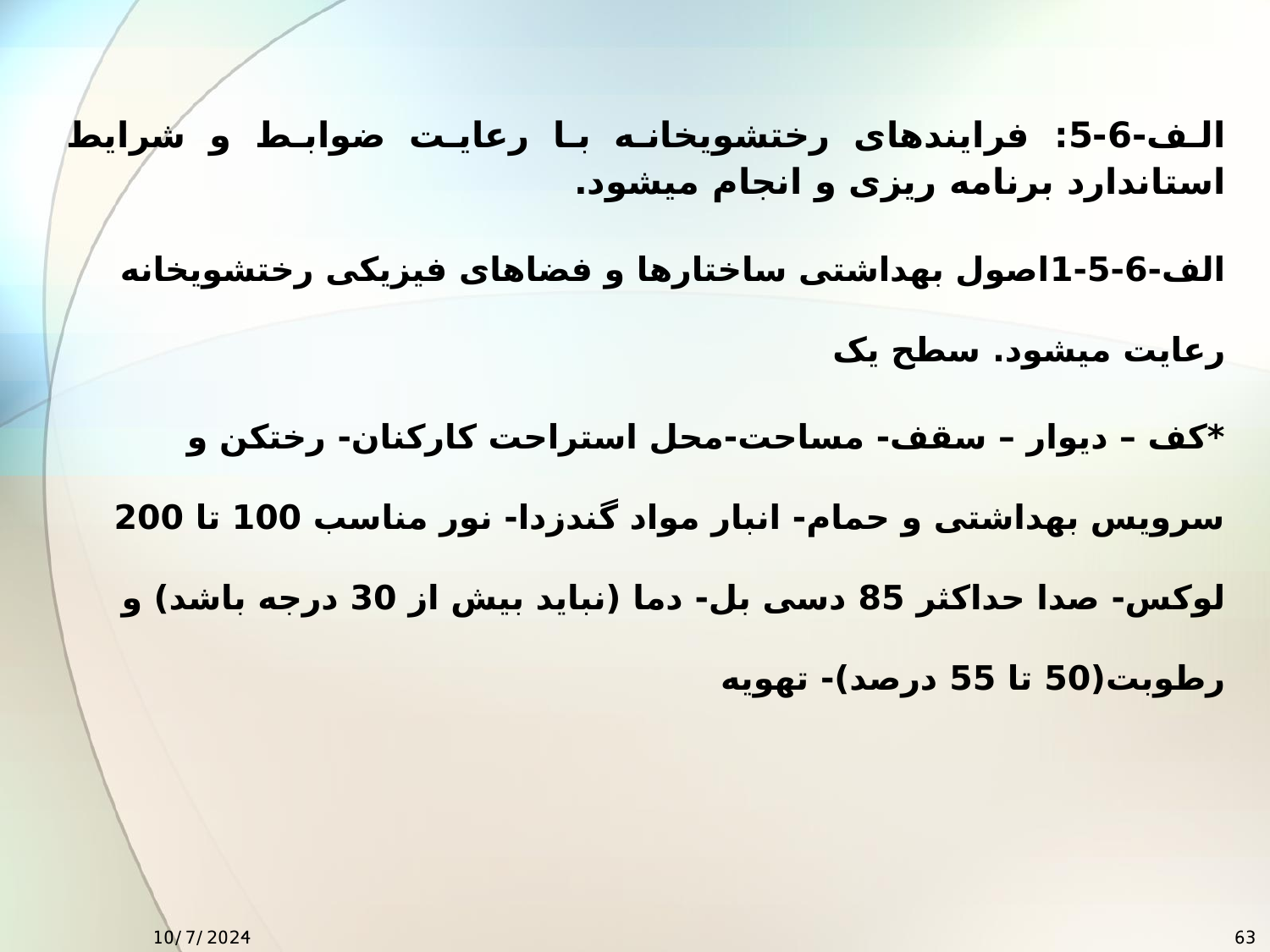

الف-6-5: فرایندهای رختشویخانه با رعایت ضوابط و شرایط استاندارد برنامه ریزی و انجام میشود.
الف-6-5-1	اصول بهداشتی ساختارها و فضاهای فیزیکی رختشویخانه رعایت میشود. 	سطح یک
*کف – دیوار – سقف- مساحت-محل استراحت کارکنان- رختکن و سرویس بهداشتی و حمام- انبار مواد گندزدا- نور مناسب 100 تا 200 لوکس- صدا حداکثر 85 دسی بل- دما (نباید بیش از 30 درجه باشد) و رطوبت(50 تا 55 درصد)- تهویه

10/7/2024
63